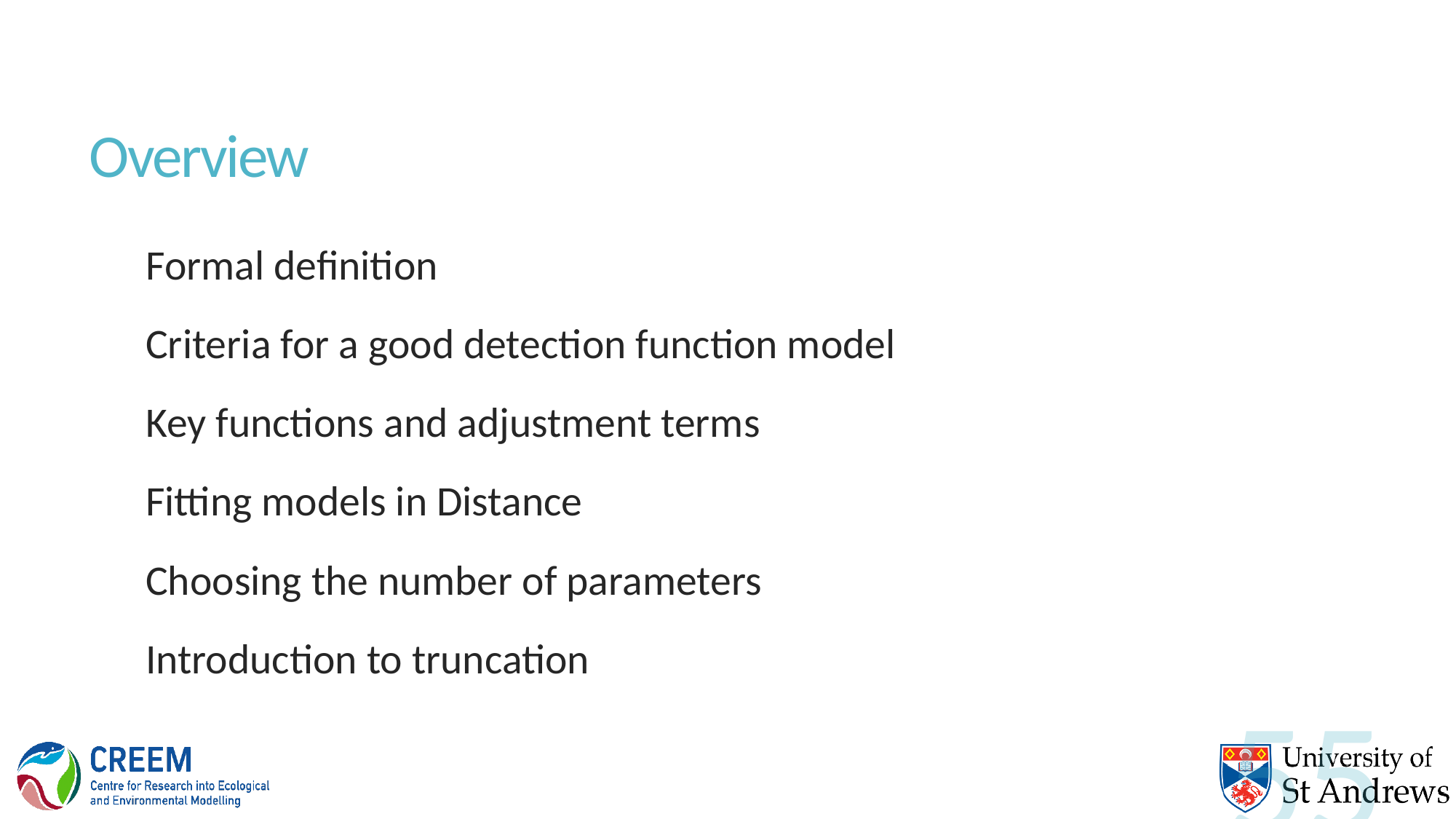

# Overview
Formal definition
Criteria for a good detection function model
Key functions and adjustment terms
Fitting models in Distance
Choosing the number of parameters
Introduction to truncation
55